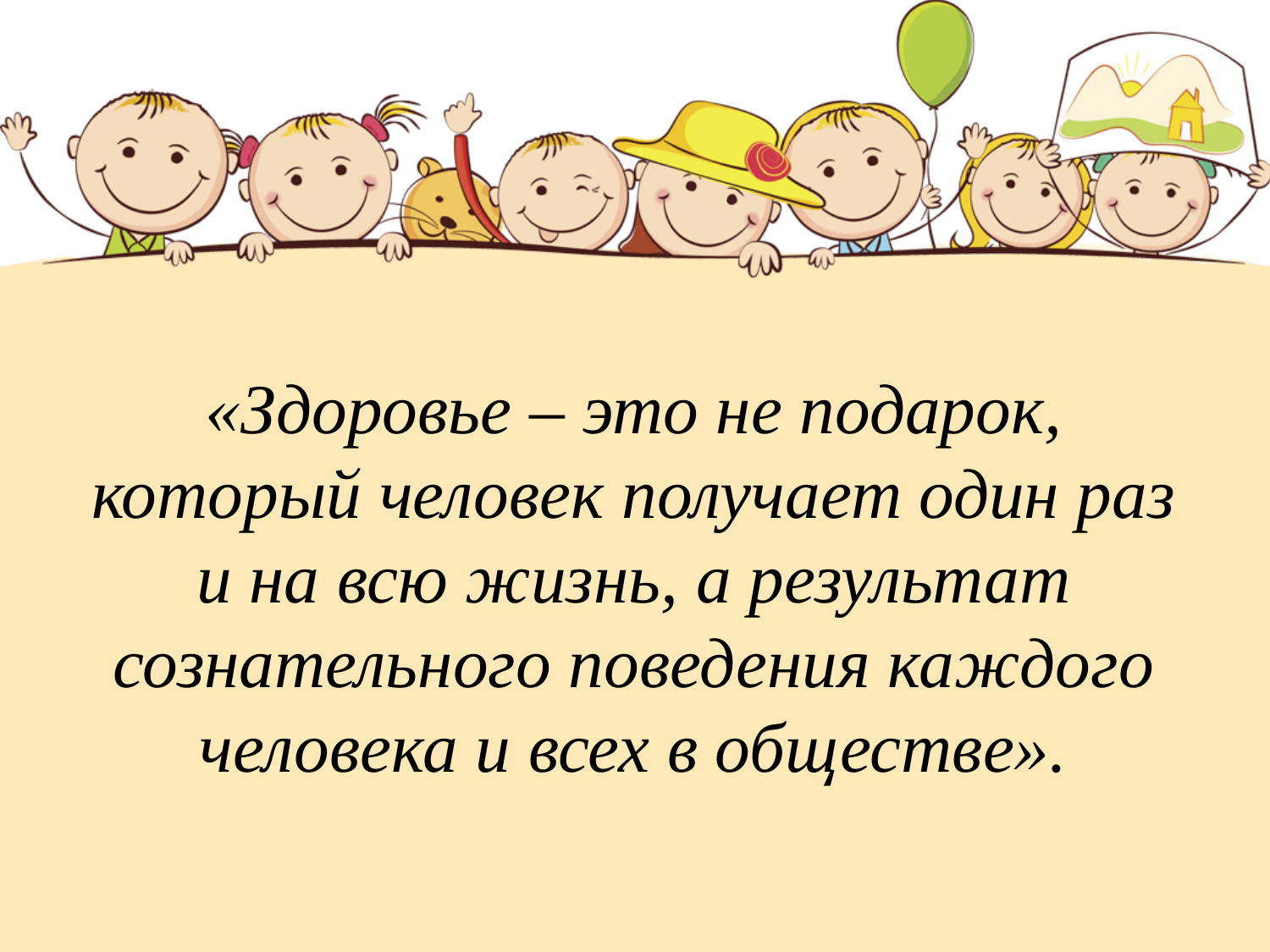

# «Здоровье – это не подарок, который человек получает один раз и на всю жизнь, а результат сознательного поведения каждого человека и всех в обществе».